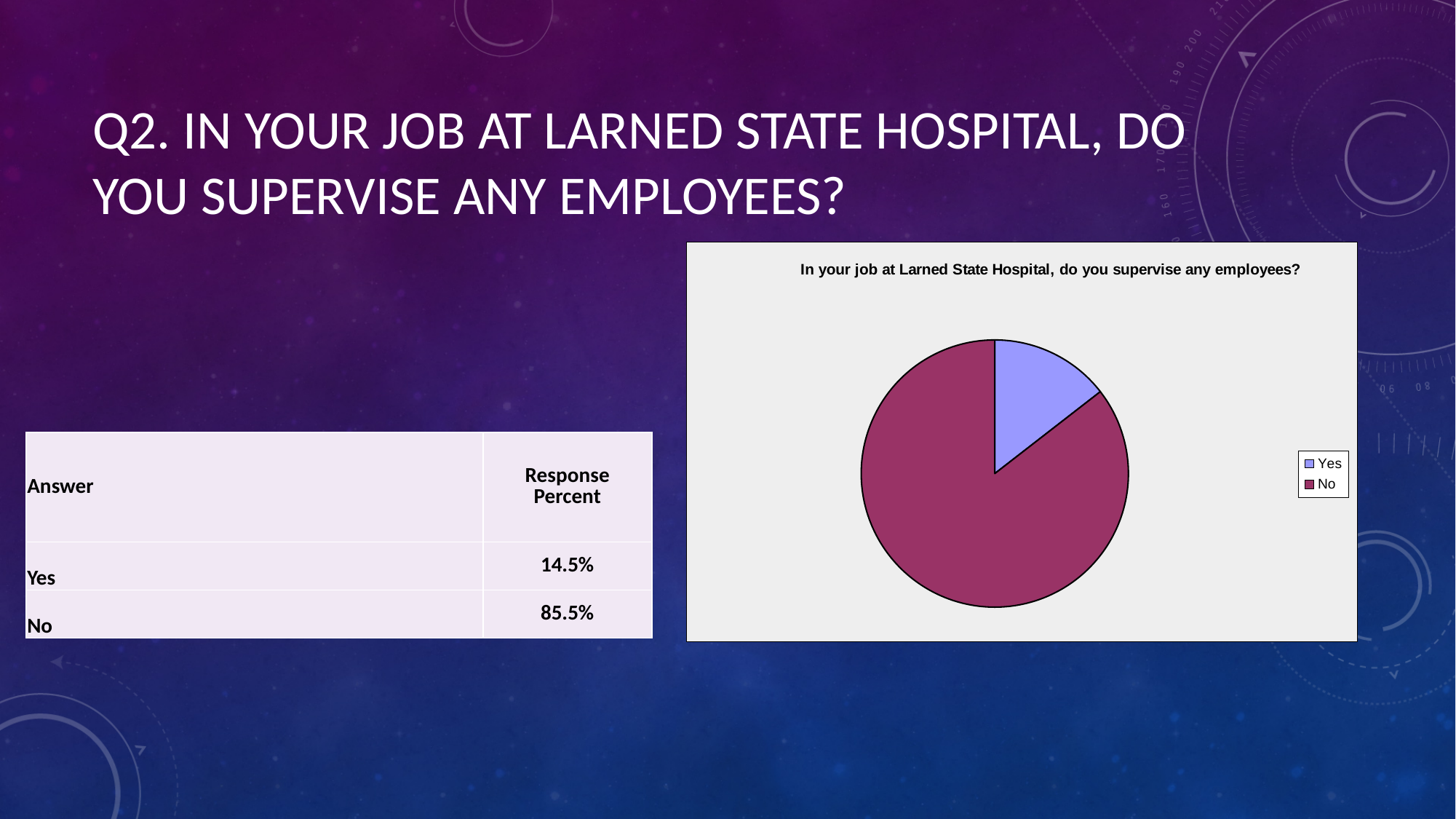

# Q2. In your job at Larned State Hospital, do you supervise any employees?

### Chart: In your job at Larned State Hospital, do you supervise any employees?

| Category |  |
|---|---|
| Yes | 0.145 |
| No | 0.855 |
| Answer | Response Percent |
| --- | --- |
| Yes | 14.5% |
| No | 85.5% |